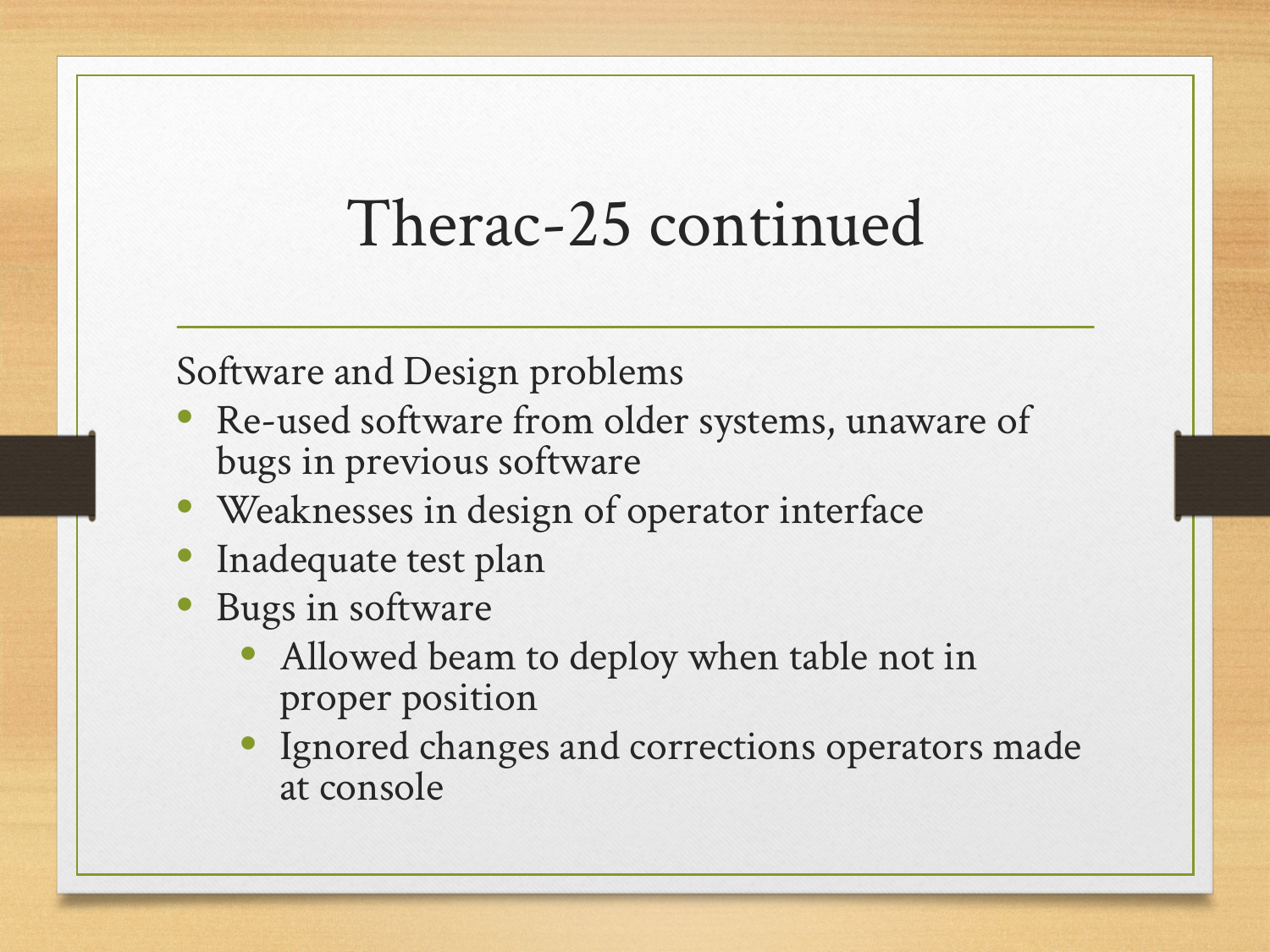

# Therac-25 continued
Software and Design problems
Re-used software from older systems, unaware of bugs in previous software
Weaknesses in design of operator interface
Inadequate test plan
Bugs in software
Allowed beam to deploy when table not in proper position
Ignored changes and corrections operators made at console